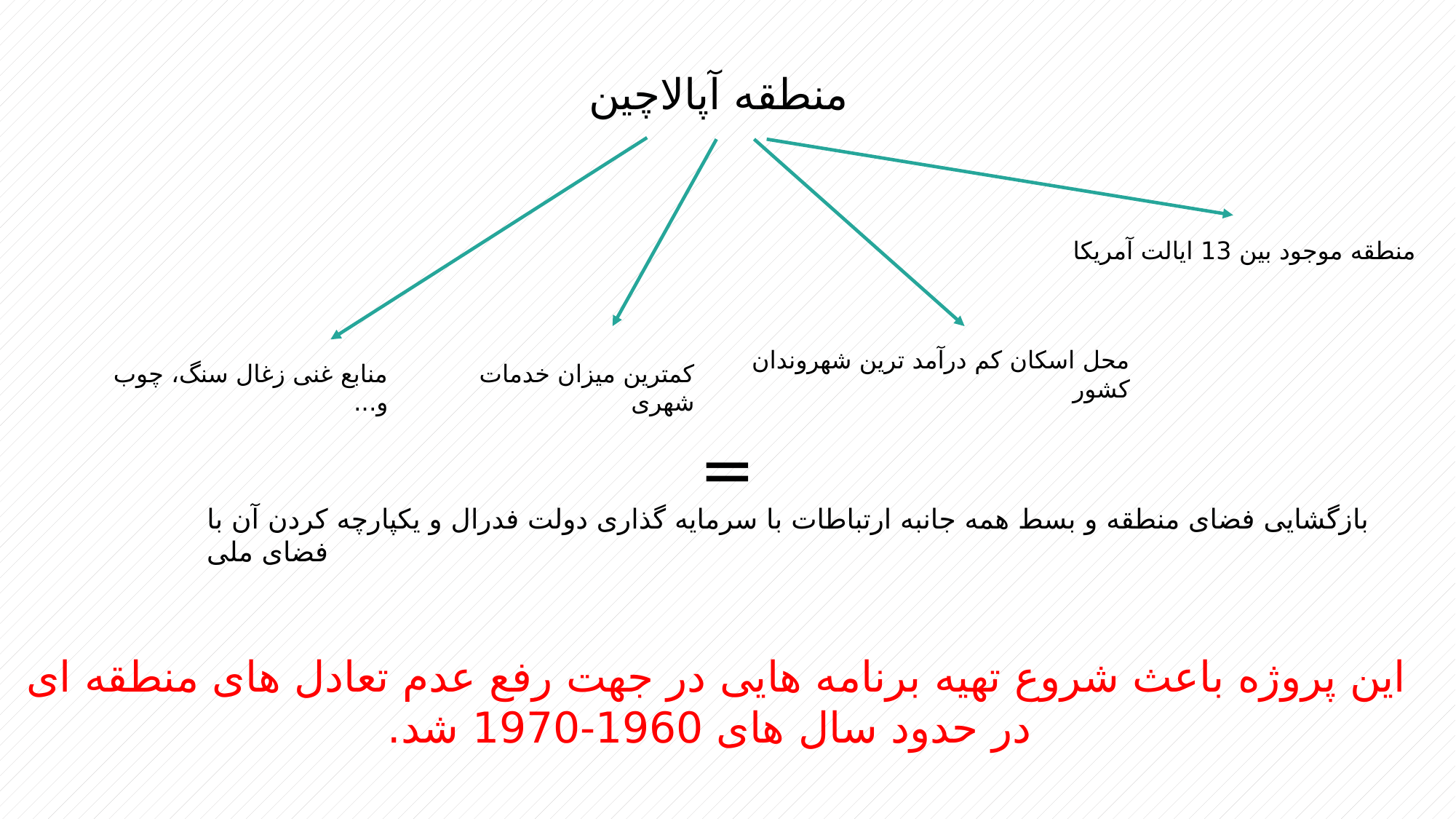

منطقه آپالاچین
منطقه موجود بین 13 ایالت آمریکا
محل اسکان کم درآمد ترین شهروندان کشور
منابع غنی زغال سنگ، چوب و...
کمترین میزان خدمات شهری
=
بازگشایی فضای منطقه و بسط همه جانبه ارتباطات با سرمایه گذاری دولت فدرال و یکپارچه کردن آن با فضای ملی
این پروژه باعث شروع تهیه برنامه هایی در جهت رفع عدم تعادل های منطقه ای
 در حدود سال های 1960-1970 شد.